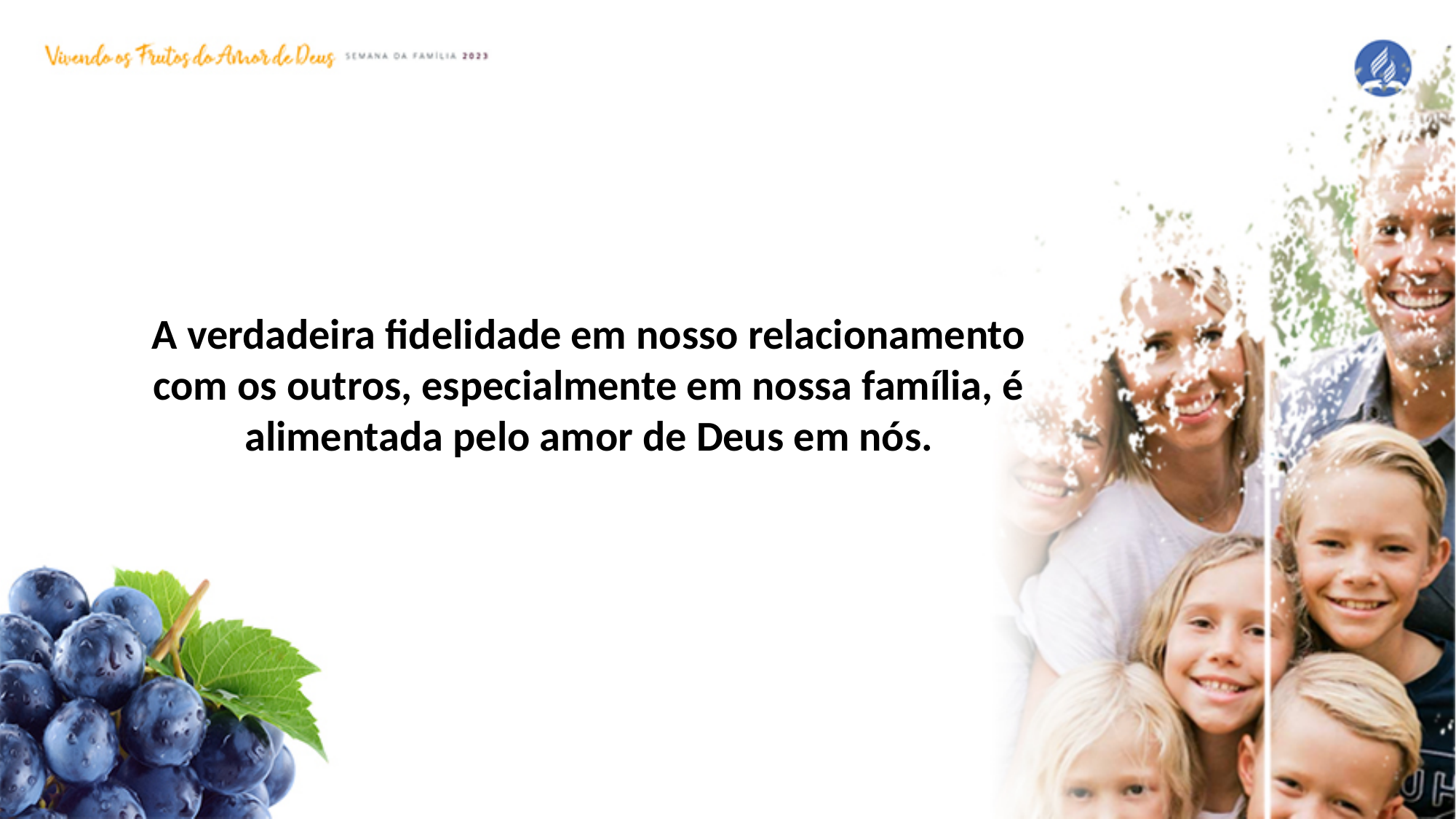

A verdadeira fidelidade em nosso relacionamento com os outros, especialmente em nossa família, é alimentada pelo amor de Deus em nós.